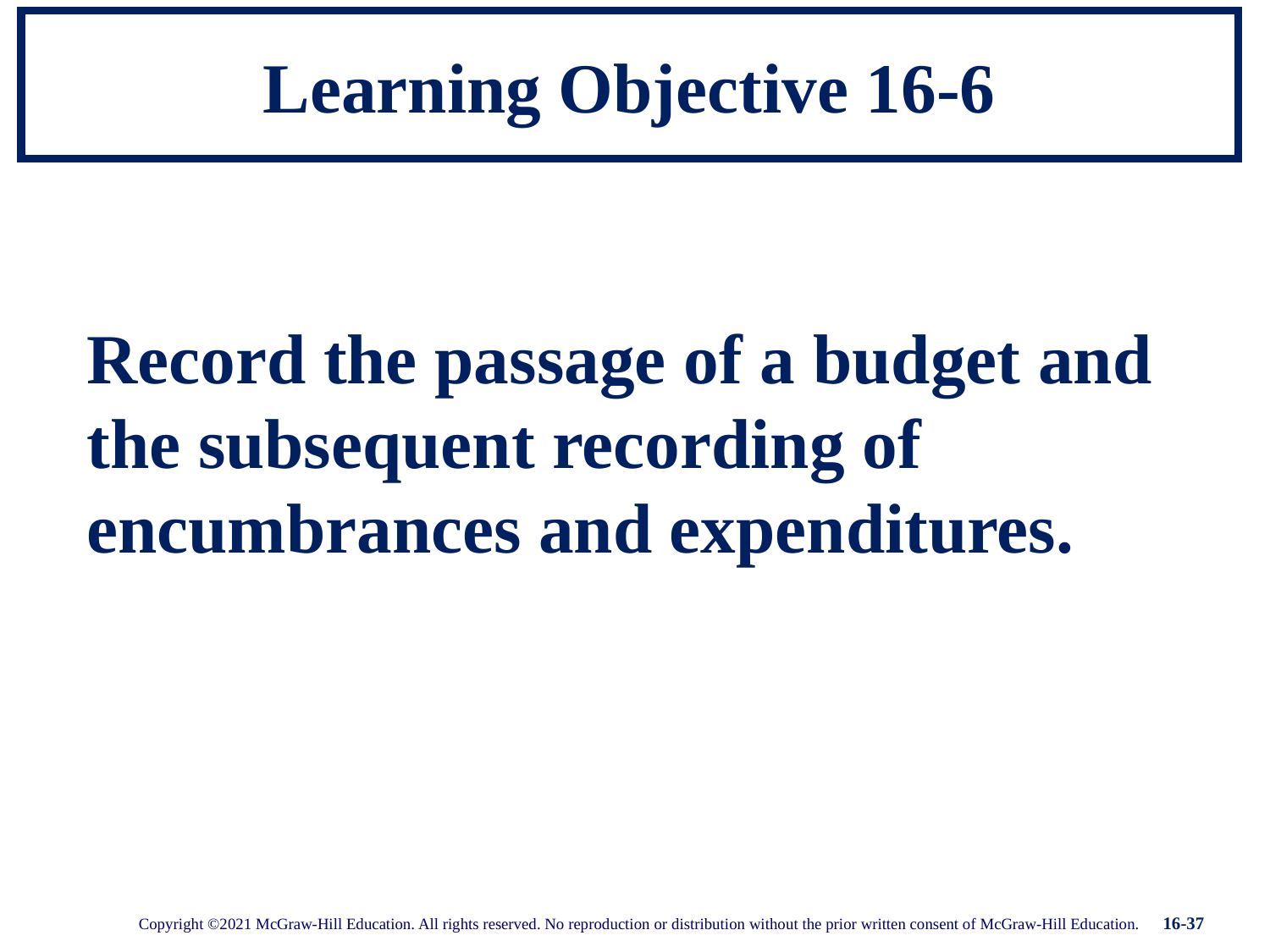

# Learning Objective 16-6

Record the passage of a budget and the subsequent recording of encumbrances and expenditures.

16-37
Copyright ©2021 McGraw-Hill Education. All rights reserved. No reproduction or distribution without the prior written consent of McGraw-Hill Education.